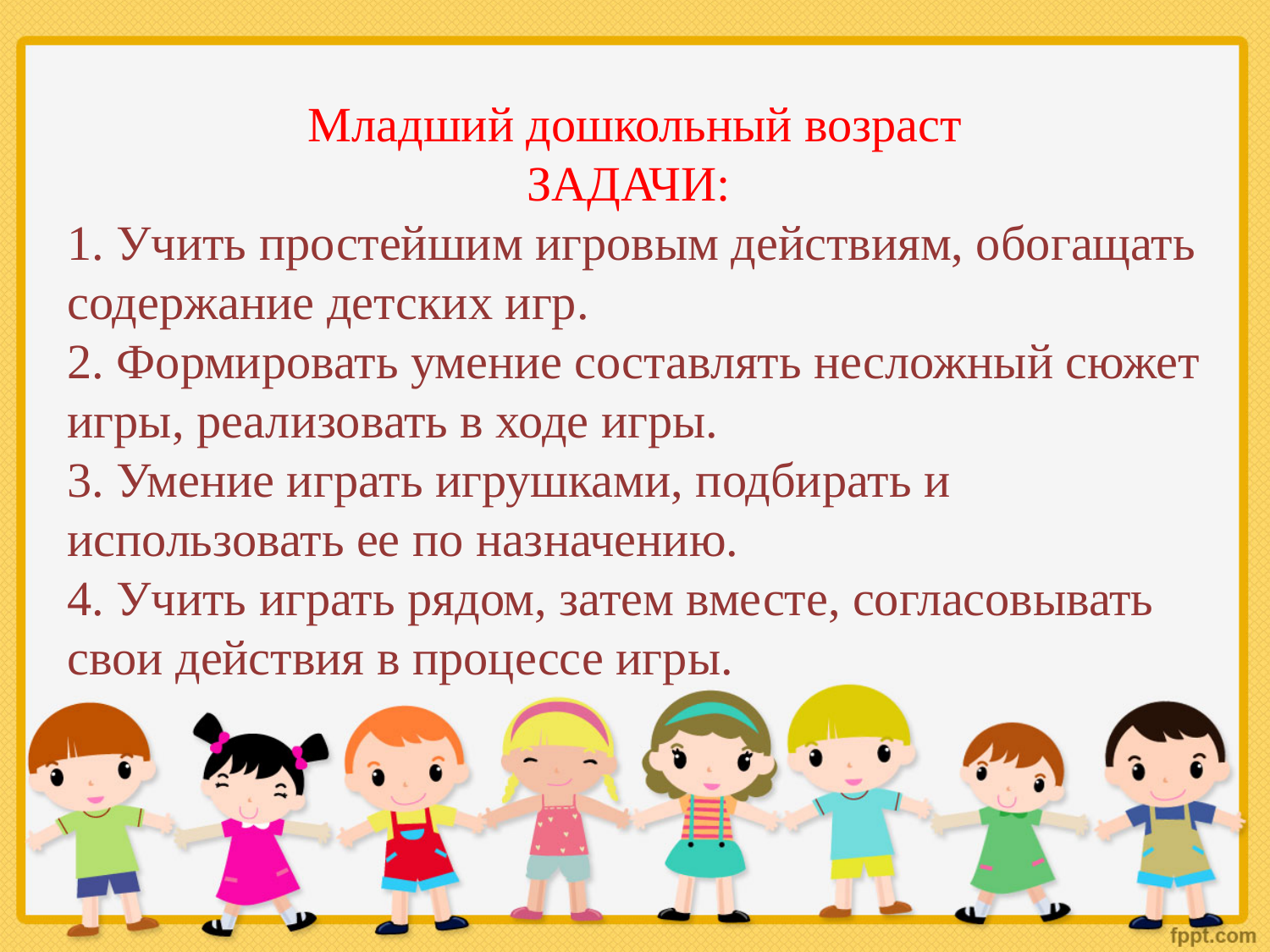

Младший дошкольный возраст
ЗАДАЧИ:
1. Учить простейшим игровым действиям, обогащать содержание детских игр.
2. Формировать умение составлять несложный сюжет игры, реализовать в ходе игры.
3. Умение играть игрушками, подбирать и использовать ее по назначению.
4. Учить играть рядом, затем вместе, согласовывать свои действия в процессе игры.